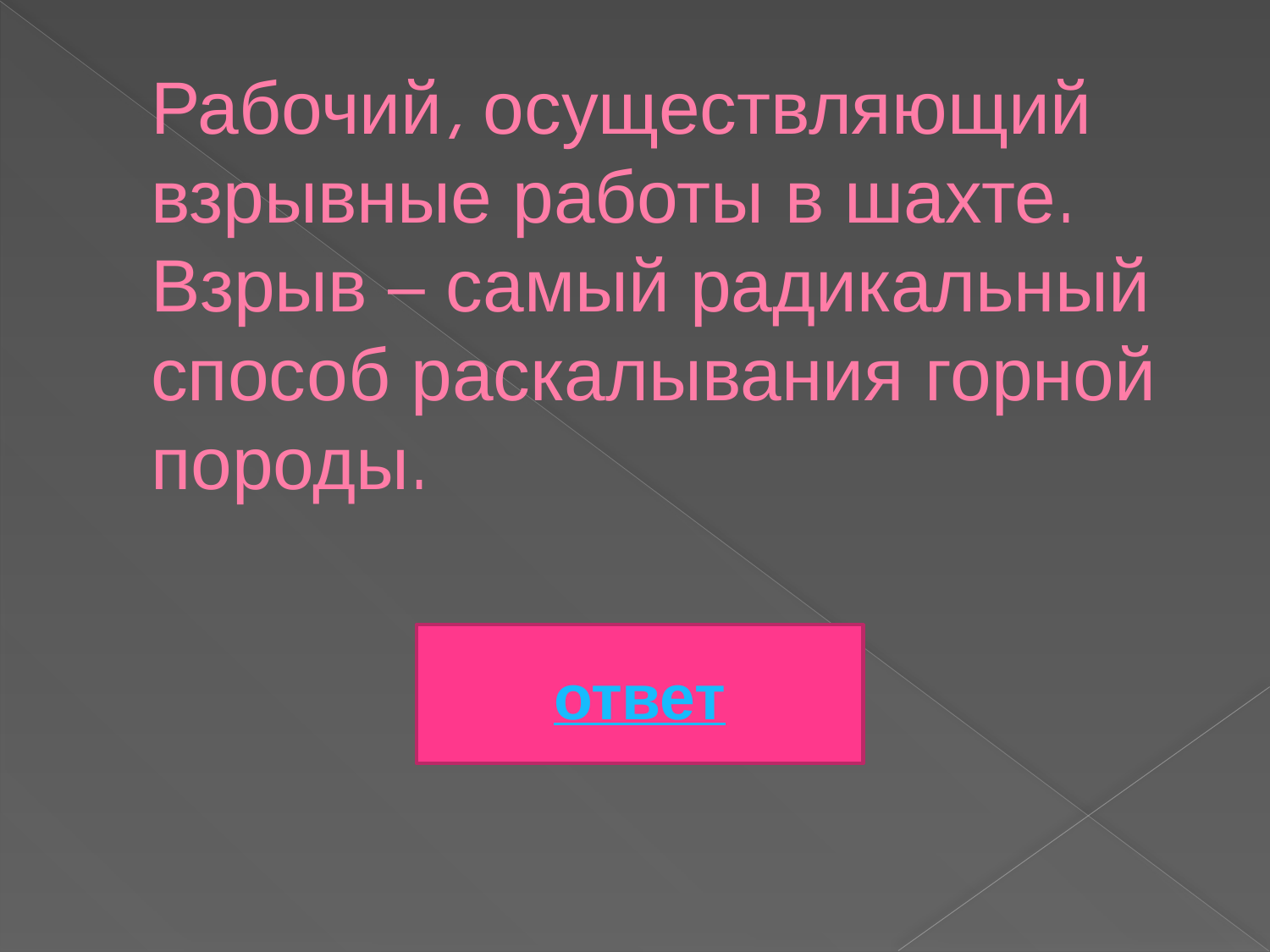

# Рабочий, осуществляющий взрывные работы в шахте. Взрыв – самый радикальный способ раскалывания горной породы.
ответ